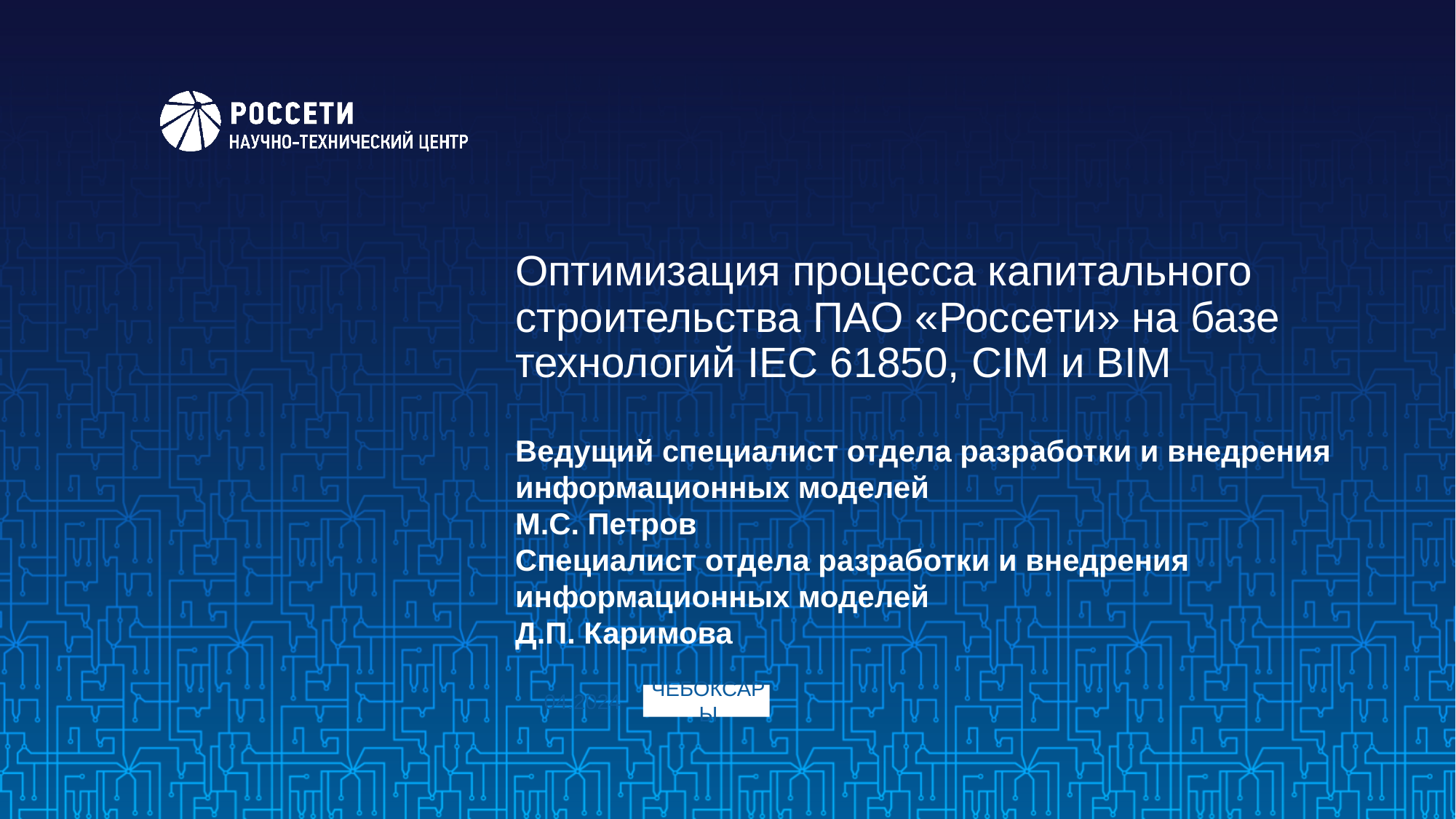

# Оптимизация процесса капитального строительства ПАО «Россети» на базе технологий IEC 61850, CIM и BIM
Ведущий специалист отдела разработки и внедрения информационных моделей
М.С. Петров
Специалист отдела разработки и внедрения информационных моделей
Д.П. Каримова

04.2024
ЧЕБОКСАРЫ